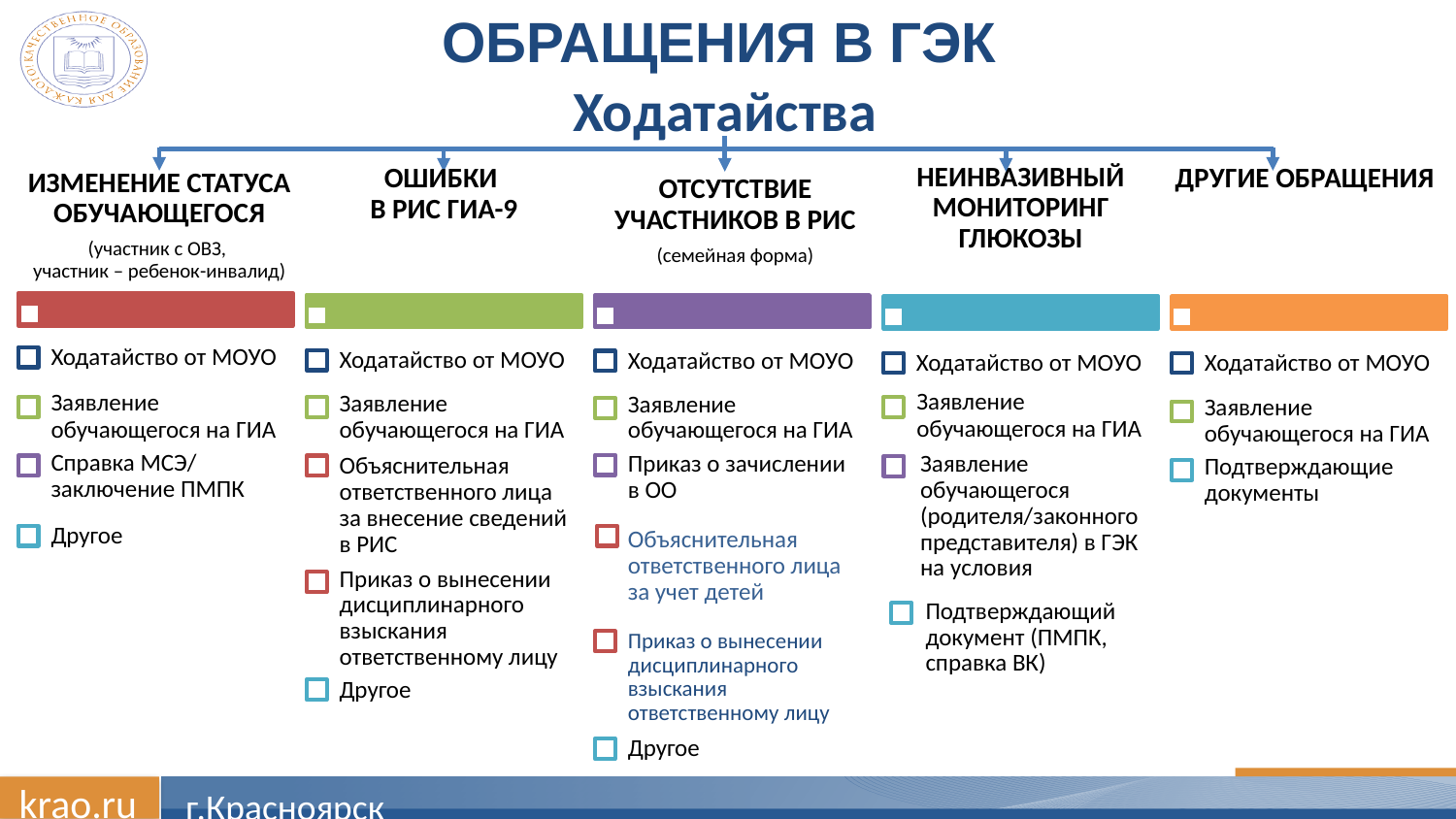

# Обращения в ГЭК
Ходатайства
НЕИНВАЗИВНЫЙ МОНИТОРИНГ ГЛЮКОЗЫ
ОШИБКИ
В РИС ГИА-9
ДРУГИЕ ОБРАЩЕНИЯ
ИЗМЕНЕНИЕ СТАТУСА ОБУЧАЮЩЕГОСЯ
(участник с ОВЗ,
участник – ребенок-инвалид)
ОТСУТСТВИЕ УЧАСТНИКОВ В РИС
(семейная форма)

Ходатайство от МОУО
Ходатайство от МОУО
Ходатайство от МОУО
Ходатайство от МОУО
Ходатайство от МОУО

Заявление обучающегося на ГИА
Заявление обучающегося на ГИА
Заявление обучающегося на ГИА
Заявление обучающегося на ГИА

Заявление обучающегося на ГИА

Объяснительная ответственного лица за внесение сведений в РИС
Справка МСЭ/ заключение ПМПК
Приказ о зачислении в ОО

Подтверждающие документы

Заявление обучающегося (родителя/законного представителя) в ГЭК на условия
Другое
Объяснительная ответственного лица за учет детей

Приказ о вынесении дисциплинарного взыскания ответственному лицу

Подтверждающий документ (ПМПК, справка ВК)

Приказ о вынесении дисциплинарного взыскания ответственному лицу

Другое

Другое